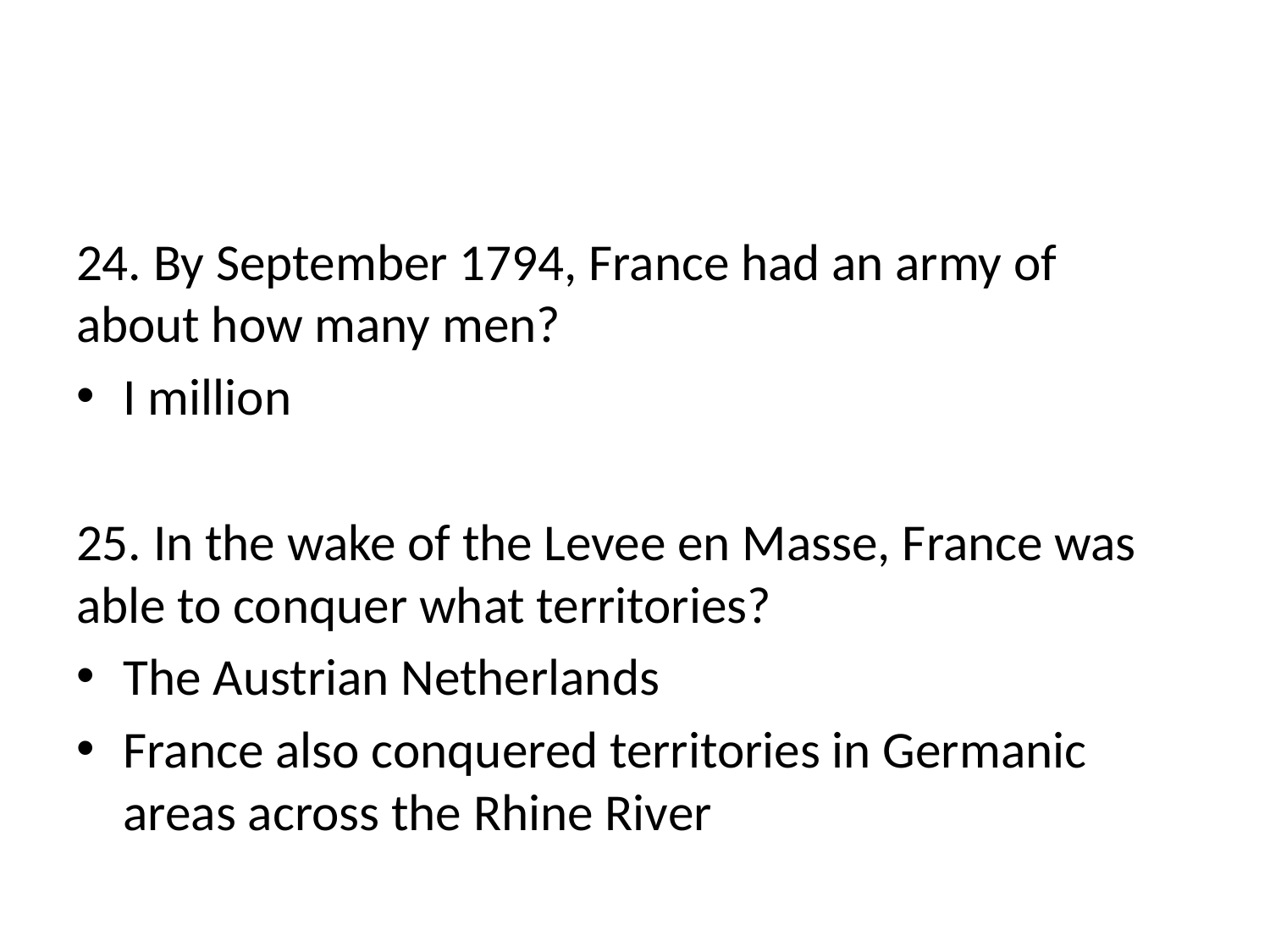

#
24. By September 1794, France had an army of about how many men?
I million

25. In the wake of the Levee en Masse, France was able to conquer what territories?
The Austrian Netherlands
France also conquered territories in Germanic areas across the Rhine River